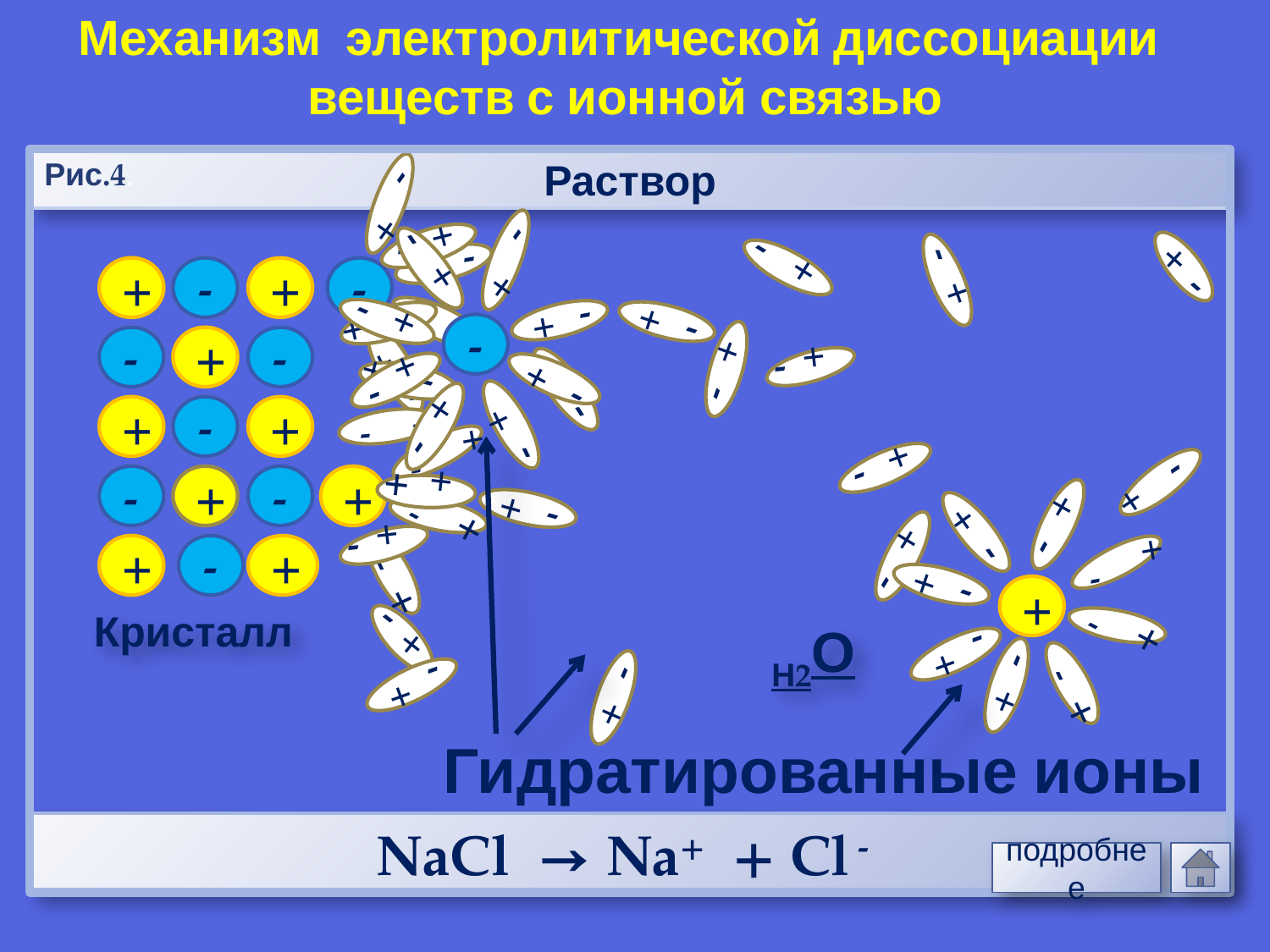

Механизм  электролитической диссоциации
веществ с ионной связью

Раствор

Рис.4.
-
+

-
+

-
+
-
+

-
-
+

-
+

-
+

-
+

-

-
+
-
+

-
+

-
+

-
+

-
+

+
-
+
+
-
-
+
-
+
+
-
-
+

-
+

+
-
-
-
+
+
-
+

-
+

+
-
-
+

+
+
-
-

+
-
+
-

+
+
-

+
-
-
+

-
-
+
+

+
-
+
+

-
+

-
+

+
-

+
+
-

+
-
-
+

-
+

-
+

-
+

-
+

+
+
-
-
-
+

Кристалл
Н2О

+
-
-
+

-
+

Гидратированные ионы
NaCl  → Na+  + Cl -
подробнее